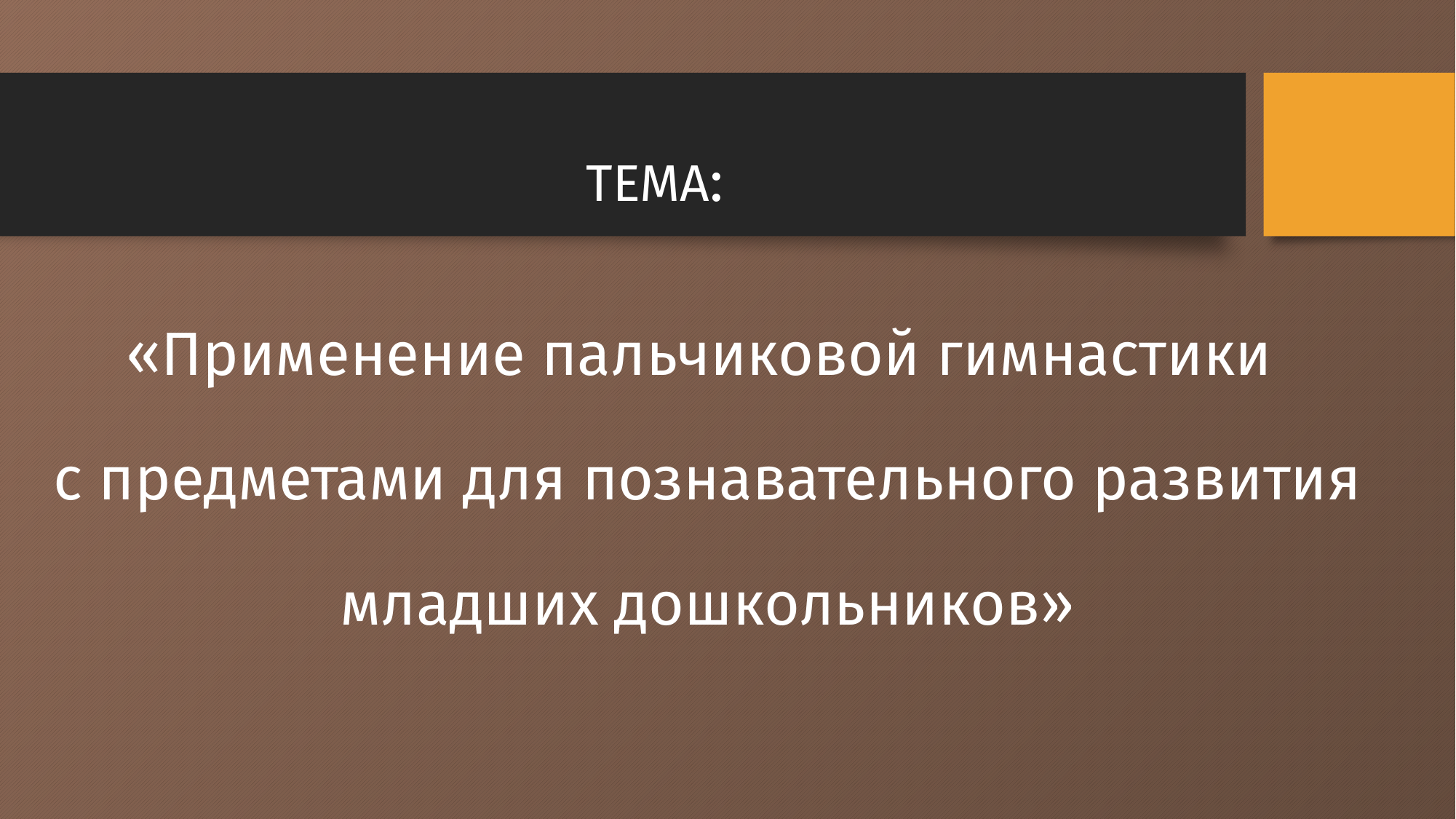

# ТЕМА:

«Применение пальчиковой гимнастики
с предметами для познавательного развития младших дошкольников»